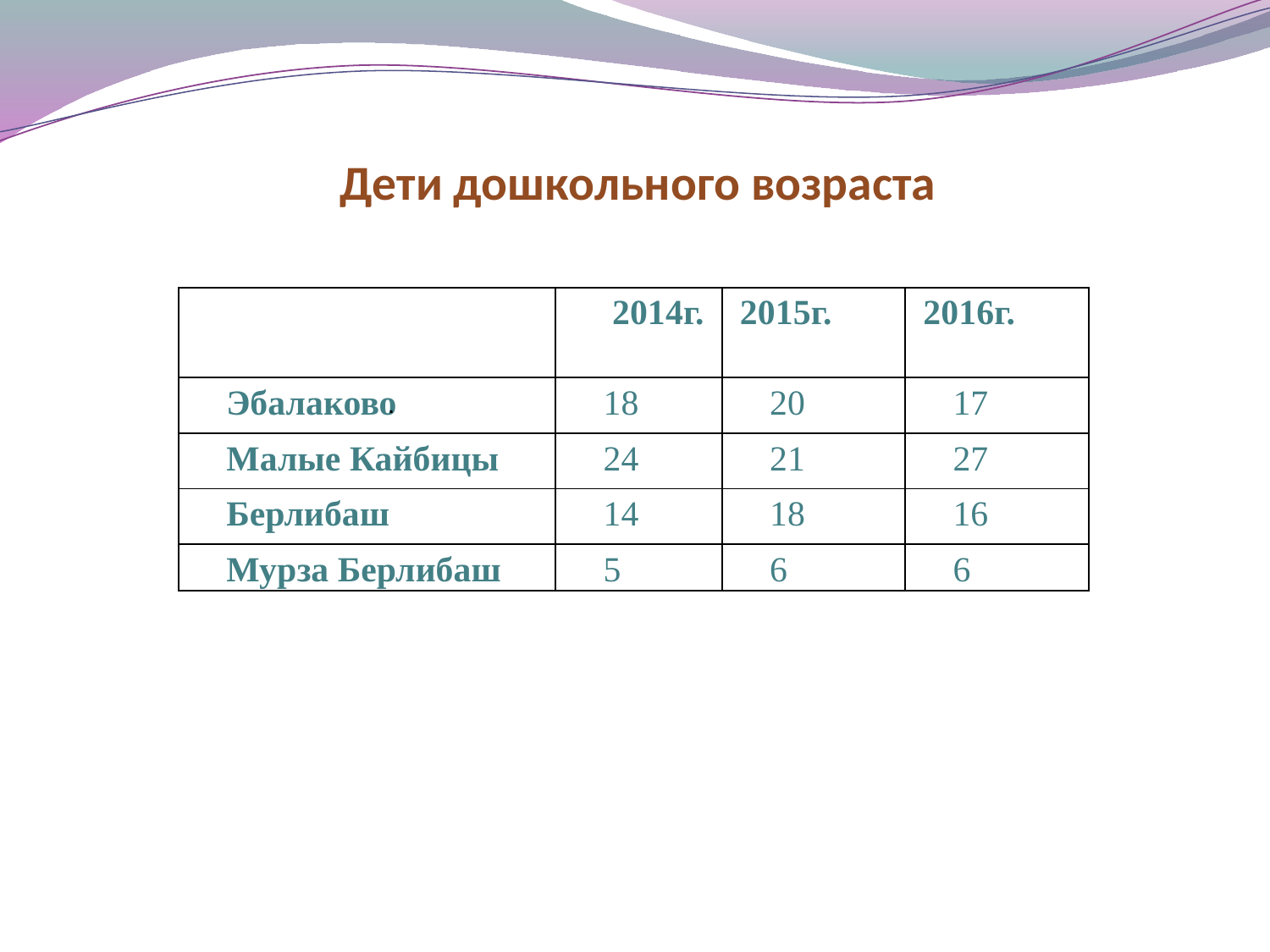

# Дети дошкольного возраста
|  | 2014г. | 2015г. | 2016г. |
| --- | --- | --- | --- |
| Эбалаково | 18 | 20 | 17 |
| Малые Кайбицы | 24 | 21 | 27 |
| Берлибаш | 14 | 18 | 16 |
| Мурза Берлибаш | 5 | 6 | 6 |
.